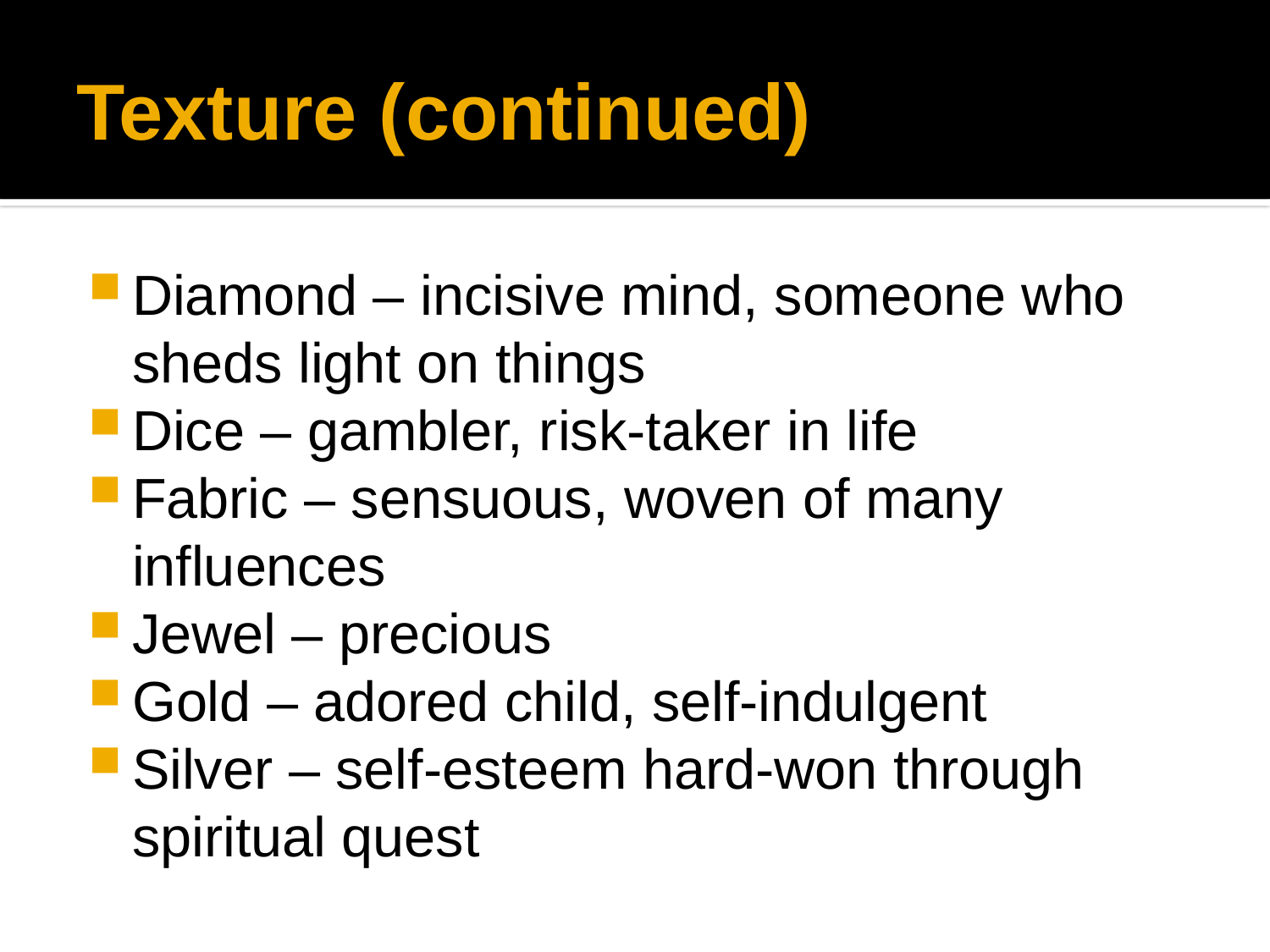

# Texture (continued)
Diamond – incisive mind, someone who sheds light on things
Dice – gambler, risk-taker in life
Fabric – sensuous, woven of many influences
Jewel – precious
Gold – adored child, self-indulgent
Silver – self-esteem hard-won through spiritual quest